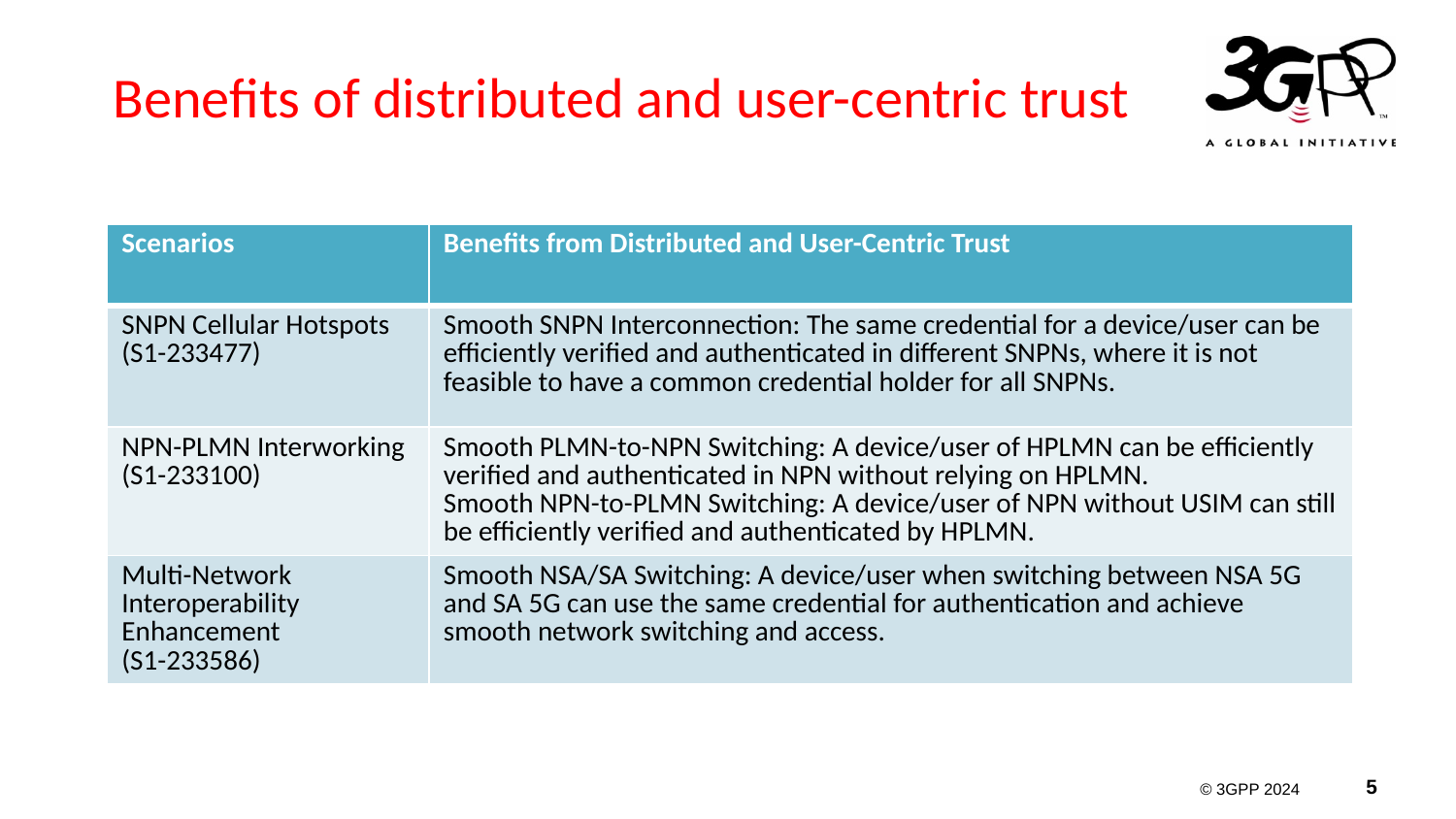

# Benefits of distributed and user-centric trust
| Scenarios | Benefits from Distributed and User-Centric Trust |
| --- | --- |
| SNPN Cellular Hotspots (S1-233477) | Smooth SNPN Interconnection: The same credential for a device/user can be efficiently verified and authenticated in different SNPNs, where it is not feasible to have a common credential holder for all SNPNs. |
| NPN-PLMN Interworking (S1-233100) | Smooth PLMN-to-NPN Switching: A device/user of HPLMN can be efficiently verified and authenticated in NPN without relying on HPLMN. Smooth NPN-to-PLMN Switching: A device/user of NPN without USIM can still be efficiently verified and authenticated by HPLMN. |
| Multi-Network Interoperability Enhancement (S1-233586) | Smooth NSA/SA Switching: A device/user when switching between NSA 5G and SA 5G can use the same credential for authentication and achieve smooth network switching and access. |